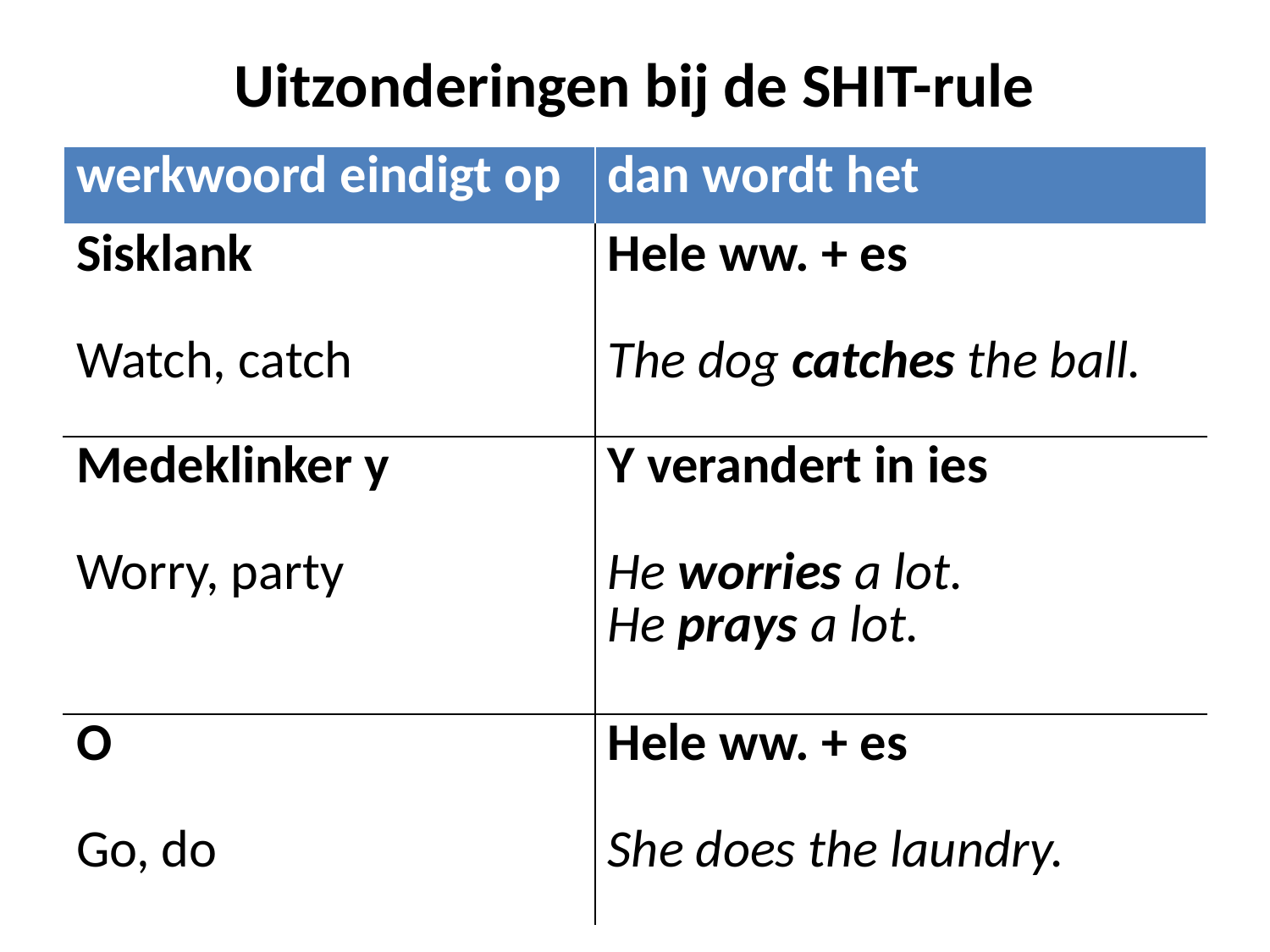

# Uitzonderingen bij de SHIT-rule
| werkwoord eindigt op | dan wordt het |
| --- | --- |
| Sisklank Watch, catch | Hele ww. + es The dog catches the ball. |
| Medeklinker y Worry, party | Y verandert in ies He worries a lot. He prays a lot. |
| O Go, do | Hele ww. + es She does the laundry. |